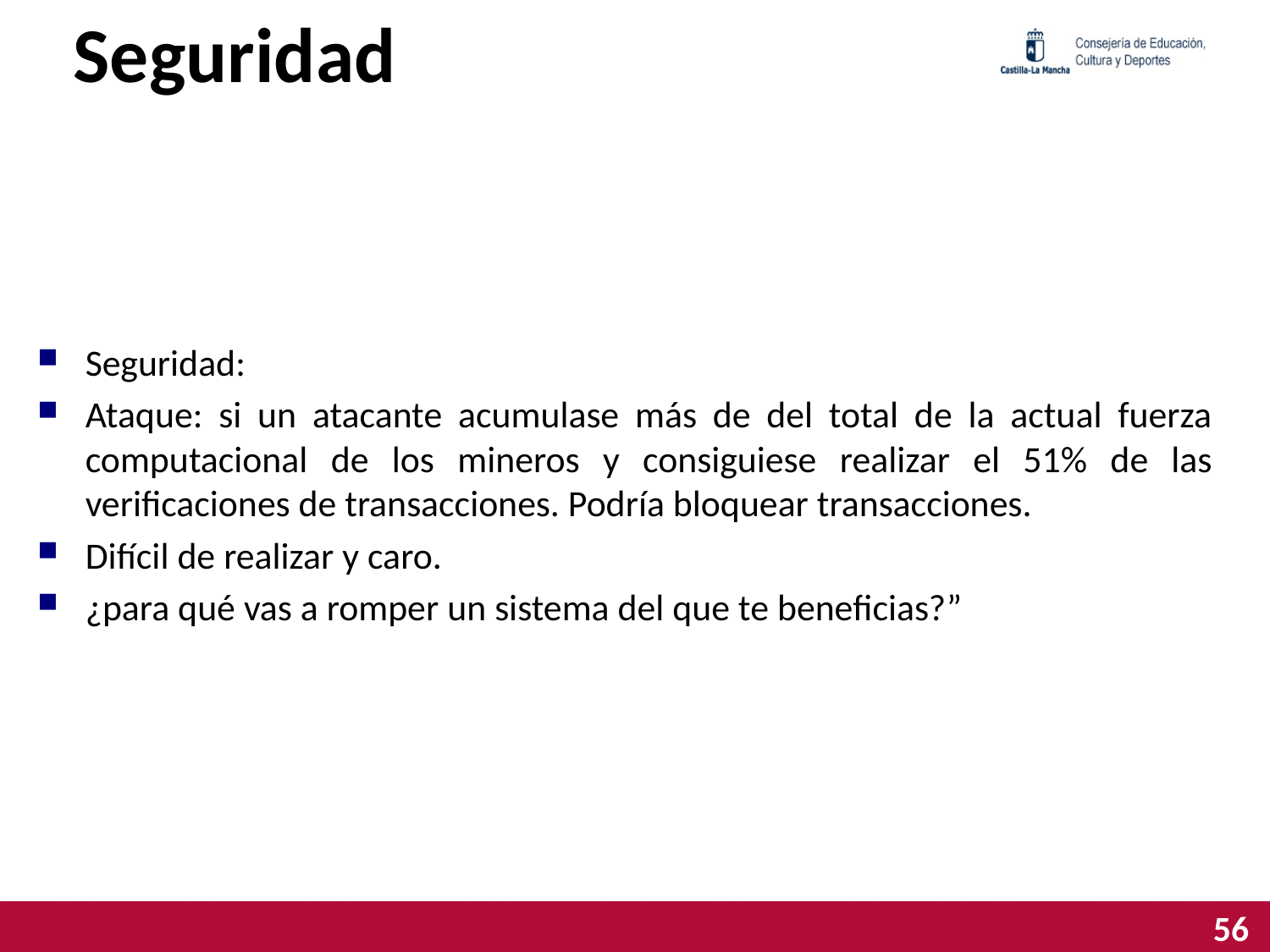

# Seguridad

Seguridad:
Ataque: si un atacante acumulase más de del total de la actual fuerza computacional de los mineros y consiguiese realizar el 51% de las verificaciones de transacciones. Podría bloquear transacciones.
Difícil de realizar y caro.
¿para qué vas a romper un sistema del que te beneficias?”